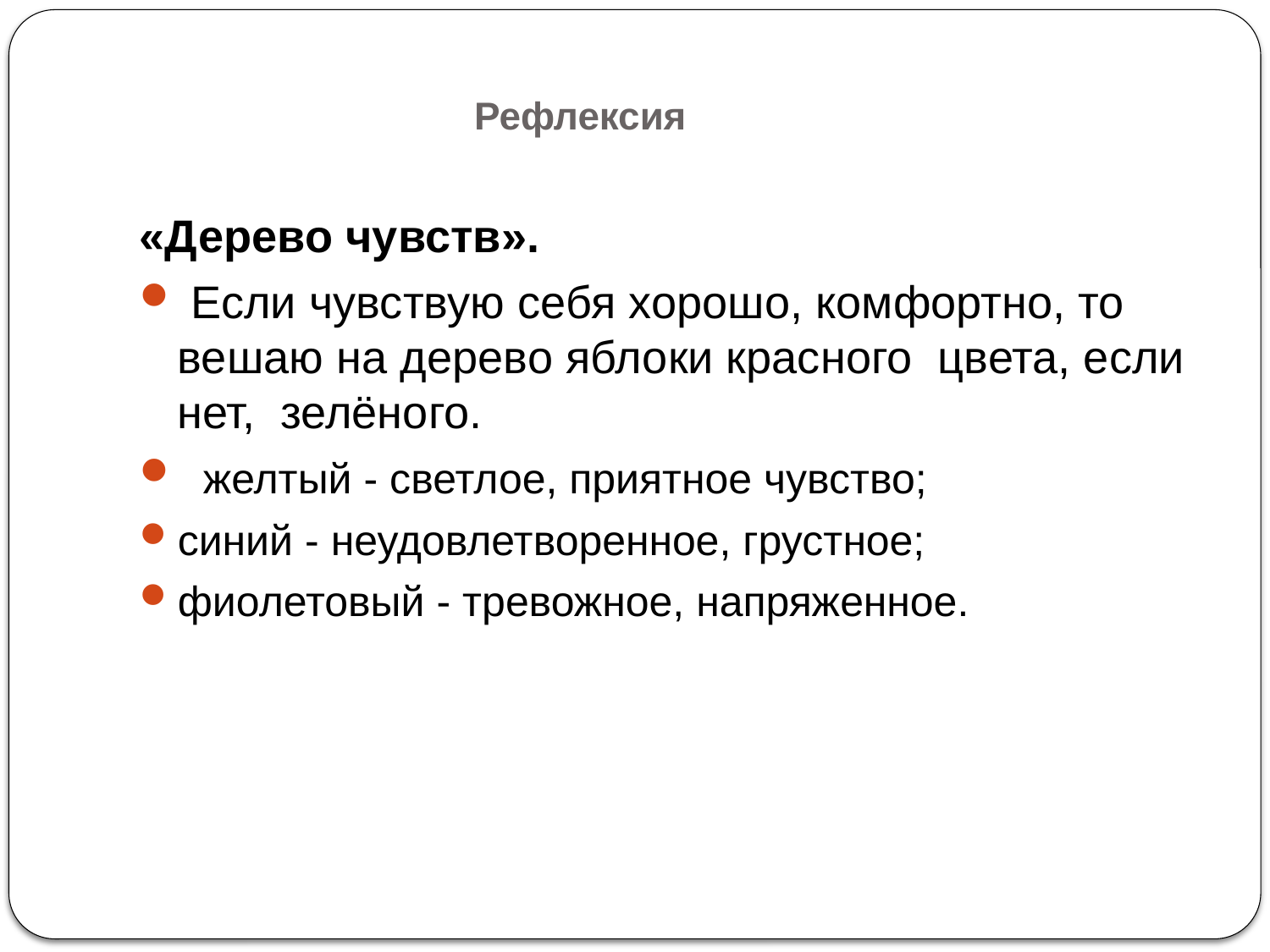

# Рефлексия
«Дерево чувств».
 Если чувствую себя хорошо, комфортно, то вешаю на дерево яблоки красного  цвета, если нет,  зелёного.
  желтый - светлое, приятное чувство;
синий - неудовлетворенное, грустное;
фиолетовый - тревожное, напряженное.